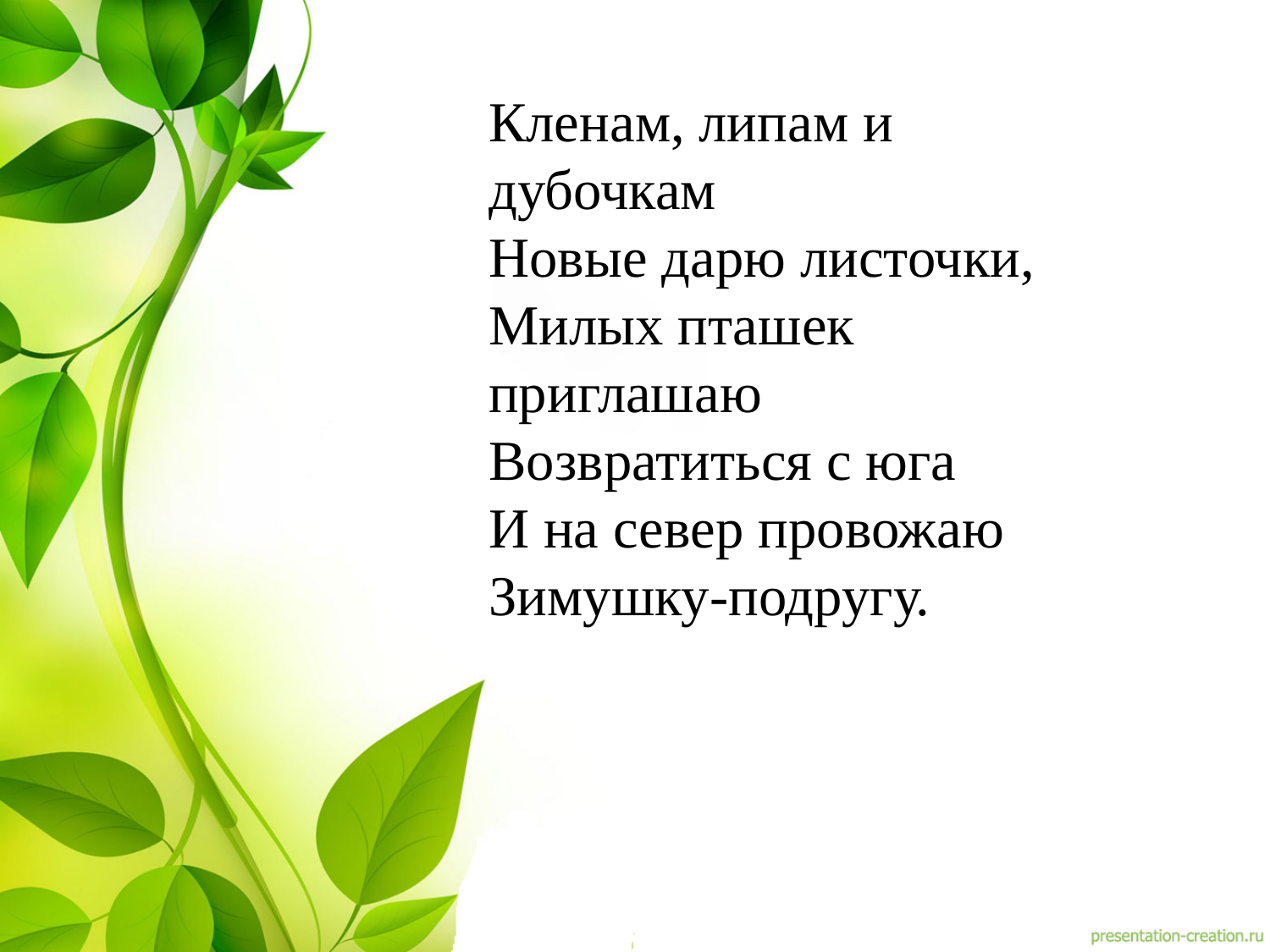

Кленам, липам и дубочкам
Новые дарю листочки,
Милых пташек приглашаю Возвратиться с юга
И на север провожаю
Зимушку-подругу.